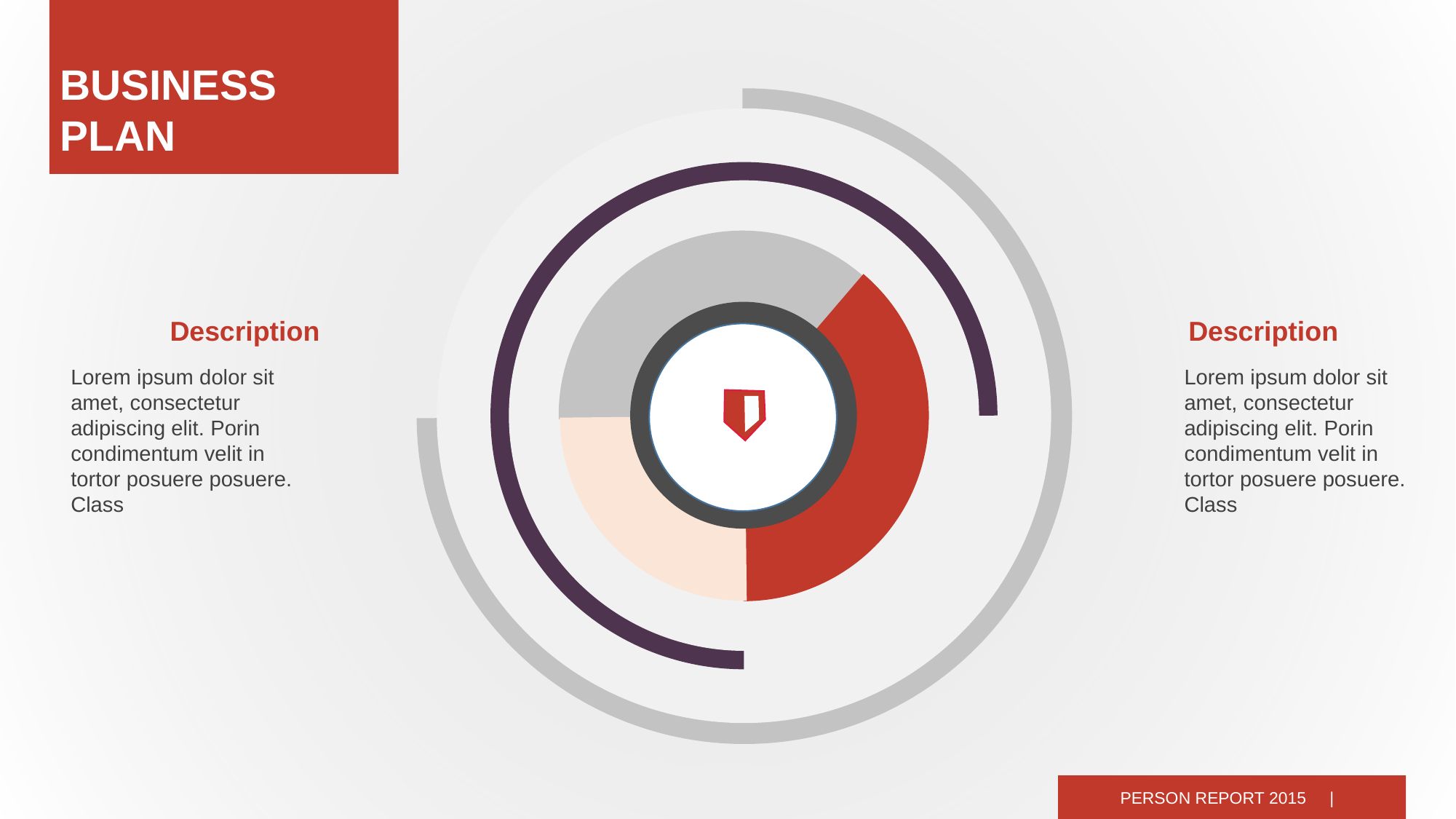

BUSINESS
PLAN

Description
Description
Lorem ipsum dolor sit amet, consectetur adipiscing elit. Porin condimentum velit in tortor posuere posuere. Class
Lorem ipsum dolor sit amet, consectetur adipiscing elit. Porin condimentum velit in tortor posuere posuere. Class
PERSON REPORT 2015     |